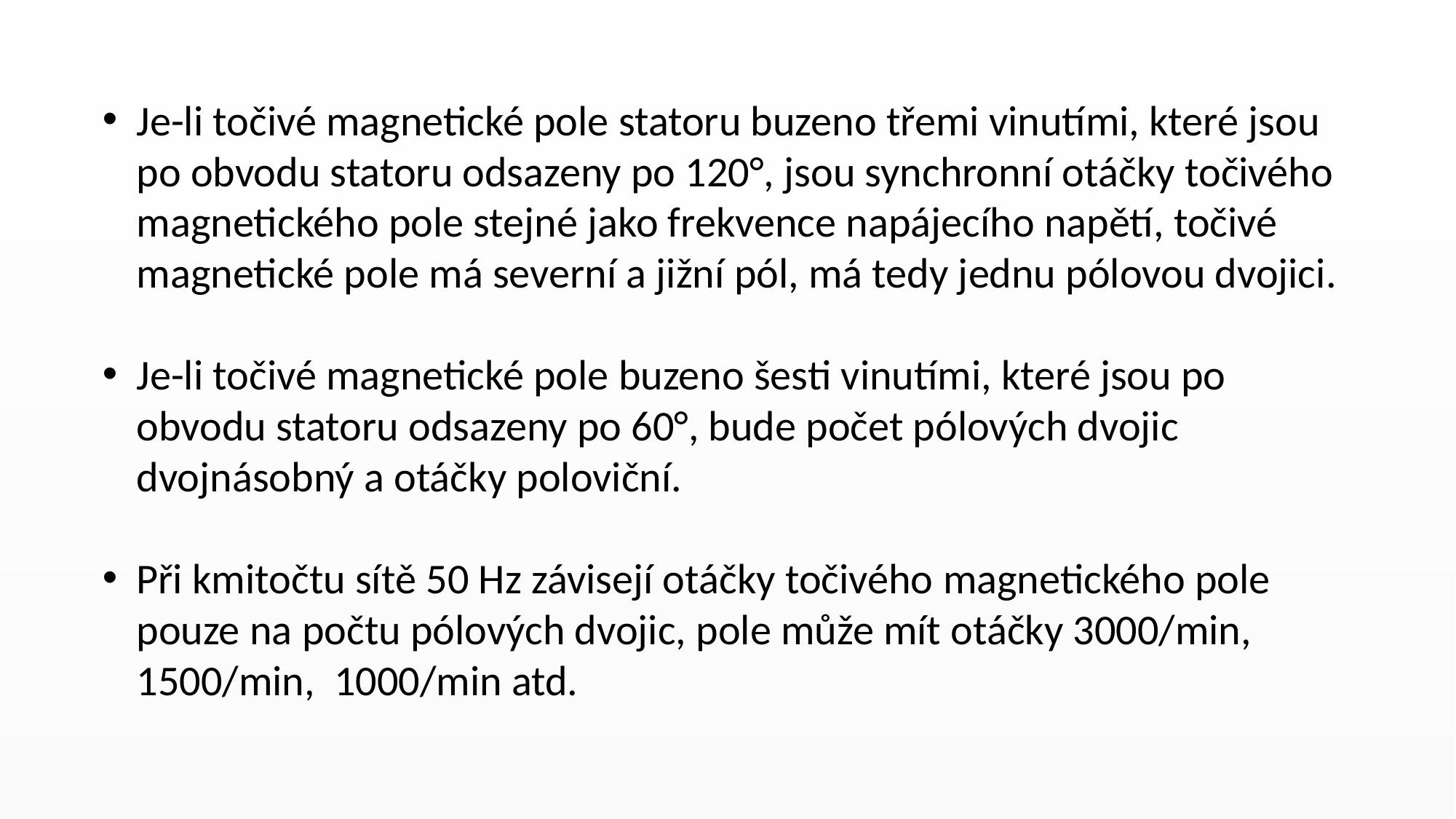

Je-li točivé magnetické pole statoru buzeno třemi vinutími, které jsou po obvodu statoru odsazeny po 120°, jsou synchronní otáčky točivého magnetického pole stejné jako frekvence napájecího napětí, točivé magnetické pole má severní a jižní pól, má tedy jednu pólovou dvojici.

Je-li točivé magnetické pole buzeno šesti vinutími, které jsou po obvodu statoru odsazeny po 60°, bude počet pólových dvojic dvojnásobný a otáčky poloviční.

Při kmitočtu sítě 50 Hz závisejí otáčky točivého magnetického pole pouze na počtu pólových dvojic, pole může mít otáčky 3000/min, 1500/min,  1000/min atd.